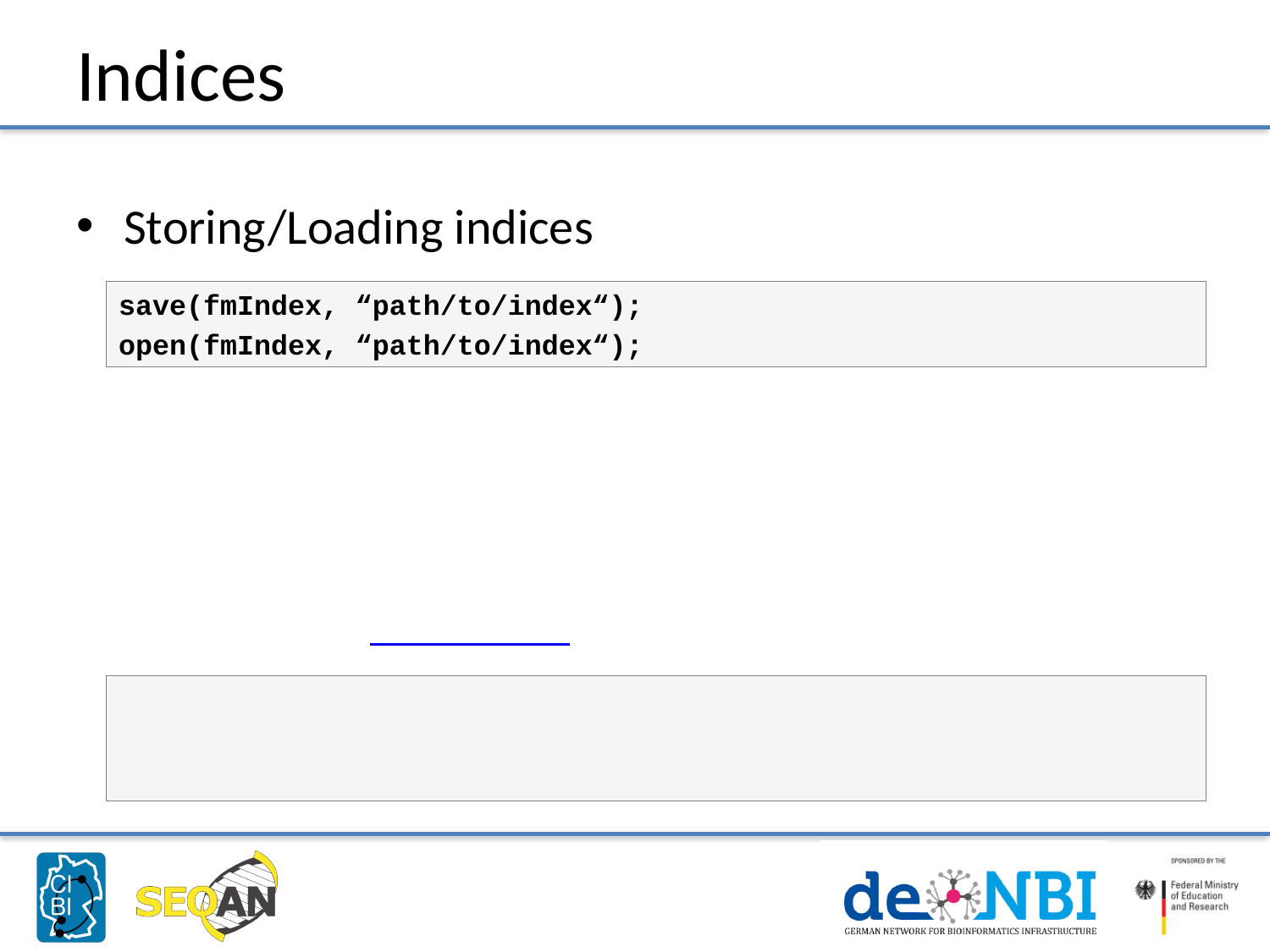

# Indices
Storing/Loading indices

save(fmIndex, “path/to/index“);
open(fmIndex, “path/to/index“);